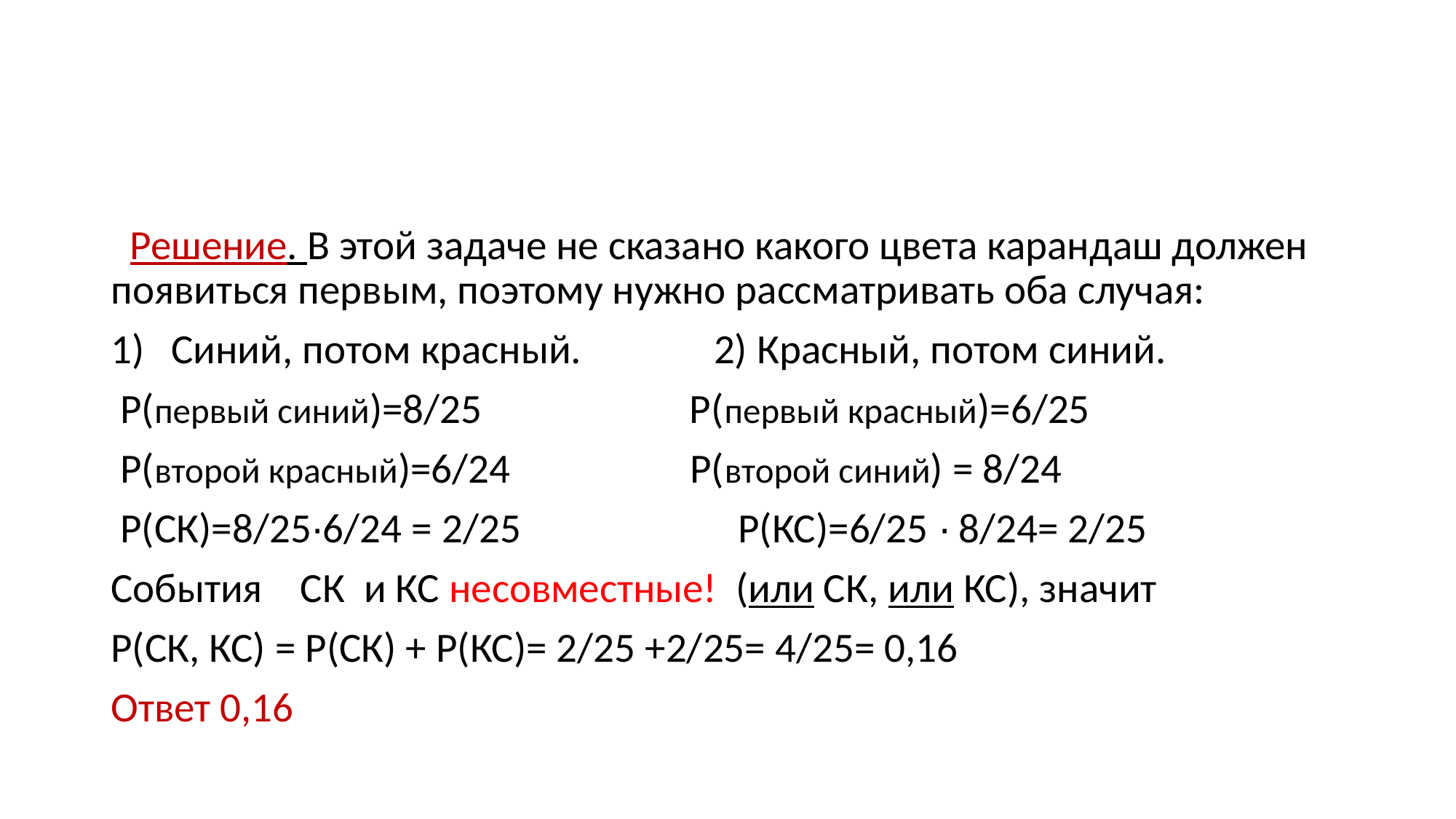

#
  Решение. В этой задаче не сказано какого цвета карандаш должен появиться первым, поэтому нужно рассматривать оба случая:
Синий, потом красный.              2) Красный, потом синий.
 Р(первый синий)=8/25                      Р(первый красный)=6/25
 Р(второй красный)=6/24                   Р(второй синий) = 8/24
 Р(СК)=8/25∙6/24 = 2/25                       Р(КС)=6/25 ∙ 8/24= 2/25
События    СК  и КС несовместные!  (или СК, или КС), значит
Р(СК, КС) = Р(СК) + Р(КС)= 2/25 +2/25= 4/25= 0,16
Ответ 0,16